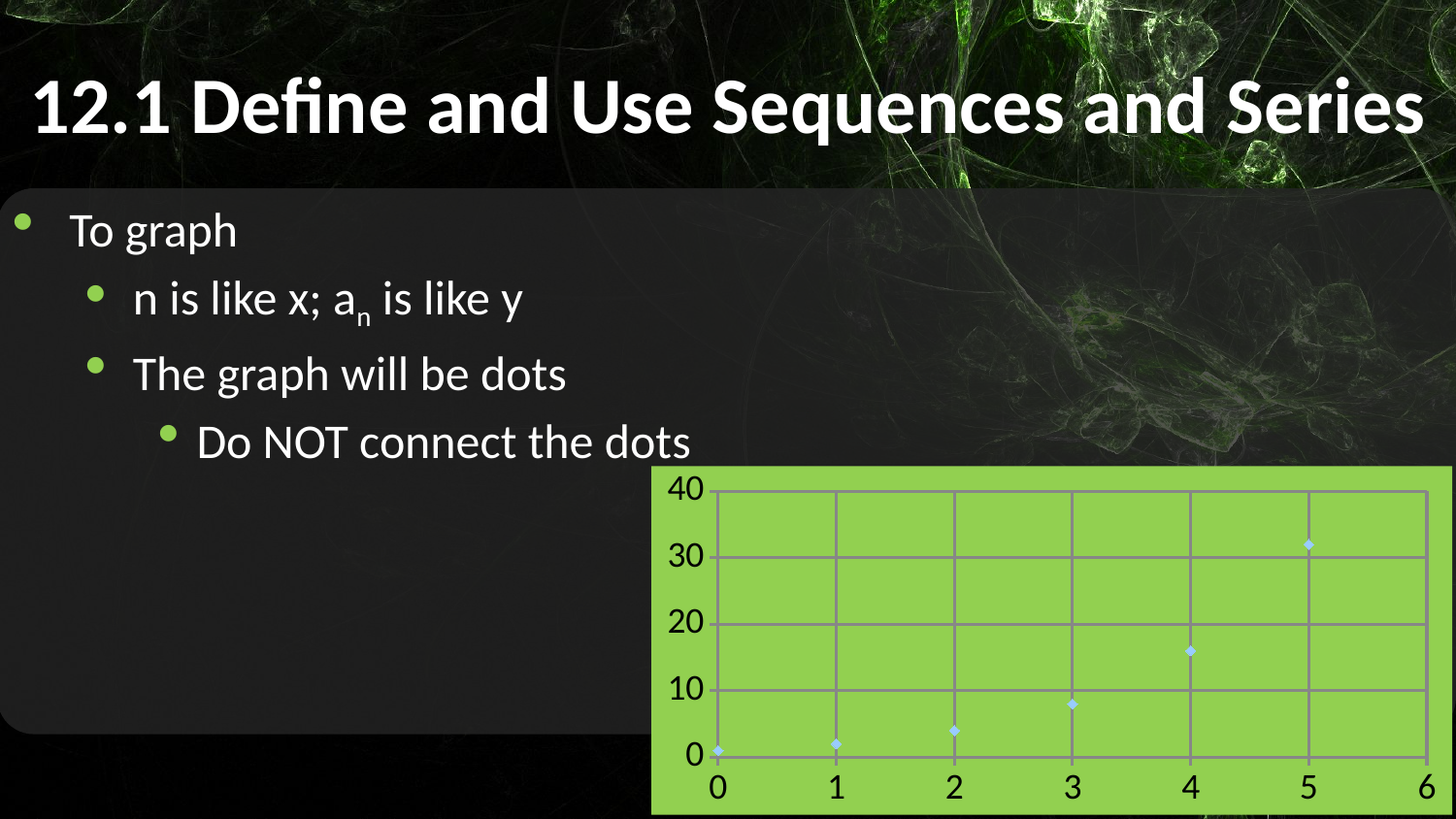

# 12.1 Define and Use Sequences and Series
To graph
n is like x; an is like y
The graph will be dots
Do NOT connect the dots

### Chart

| Category | Y-Values |
|---|---|